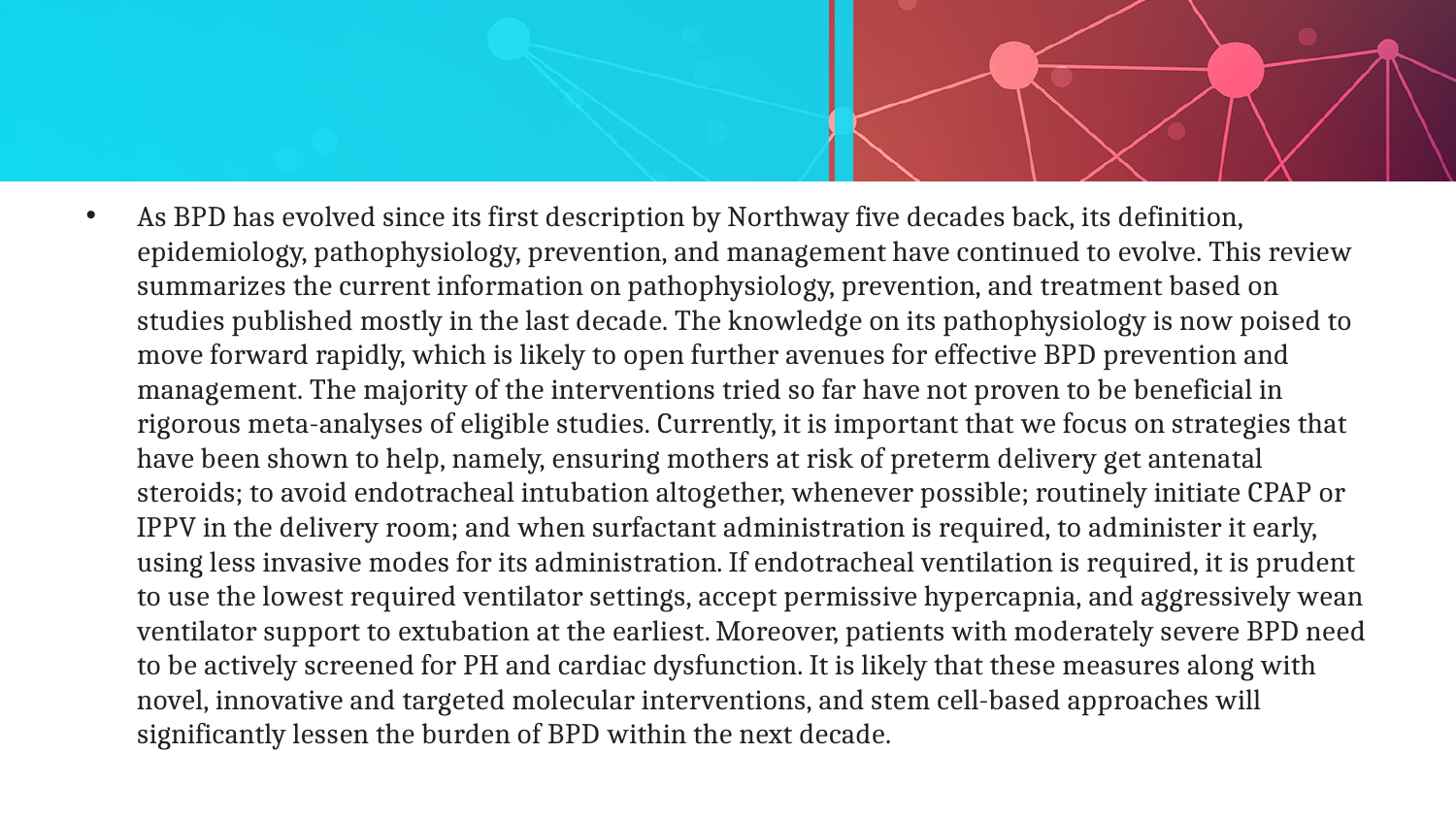

#
As BPD has evolved since its first description by Northway five decades back, its definition, epidemiology, pathophysiology, prevention, and management have continued to evolve. This review summarizes the current information on pathophysiology, prevention, and treatment based on studies published mostly in the last decade. The knowledge on its pathophysiology is now poised to move forward rapidly, which is likely to open further avenues for effective BPD prevention and management. The majority of the interventions tried so far have not proven to be beneficial in rigorous meta-analyses of eligible studies. Currently, it is important that we focus on strategies that have been shown to help, namely, ensuring mothers at risk of preterm delivery get antenatal steroids; to avoid endotracheal intubation altogether, whenever possible; routinely initiate CPAP or IPPV in the delivery room; and when surfactant administration is required, to administer it early, using less invasive modes for its administration. If endotracheal ventilation is required, it is prudent to use the lowest required ventilator settings, accept permissive hypercapnia, and aggressively wean ventilator support to extubation at the earliest. Moreover, patients with moderately severe BPD need to be actively screened for PH and cardiac dysfunction. It is likely that these measures along with novel, innovative and targeted molecular interventions, and stem cell-based approaches will significantly lessen the burden of BPD within the next decade.